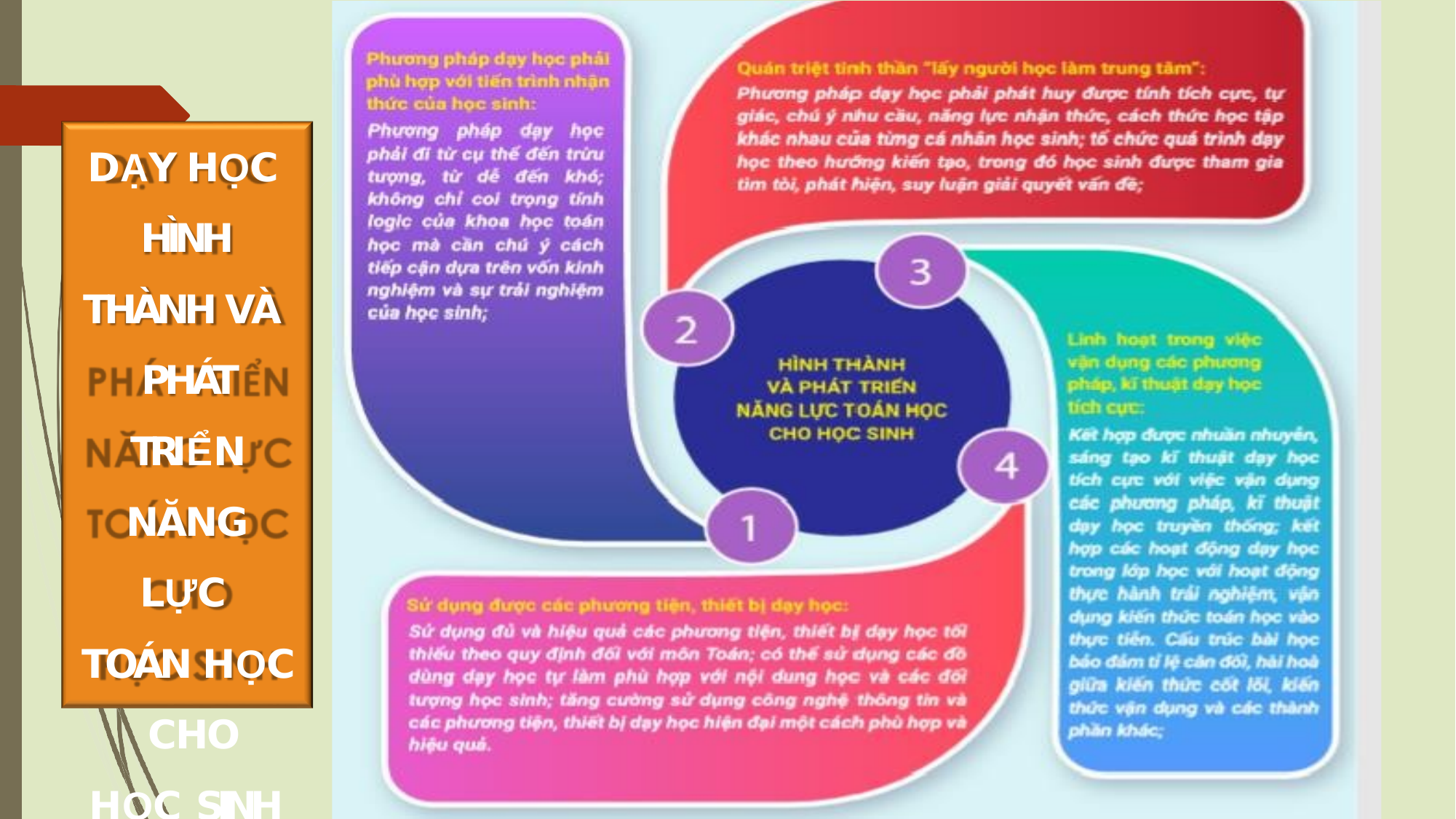

DẠY HỌC  HÌNH  THÀNH VÀ  PHÁT TRIỂN  NĂNG LỰC  TOÁN HỌC  CHO
HỌC SINH